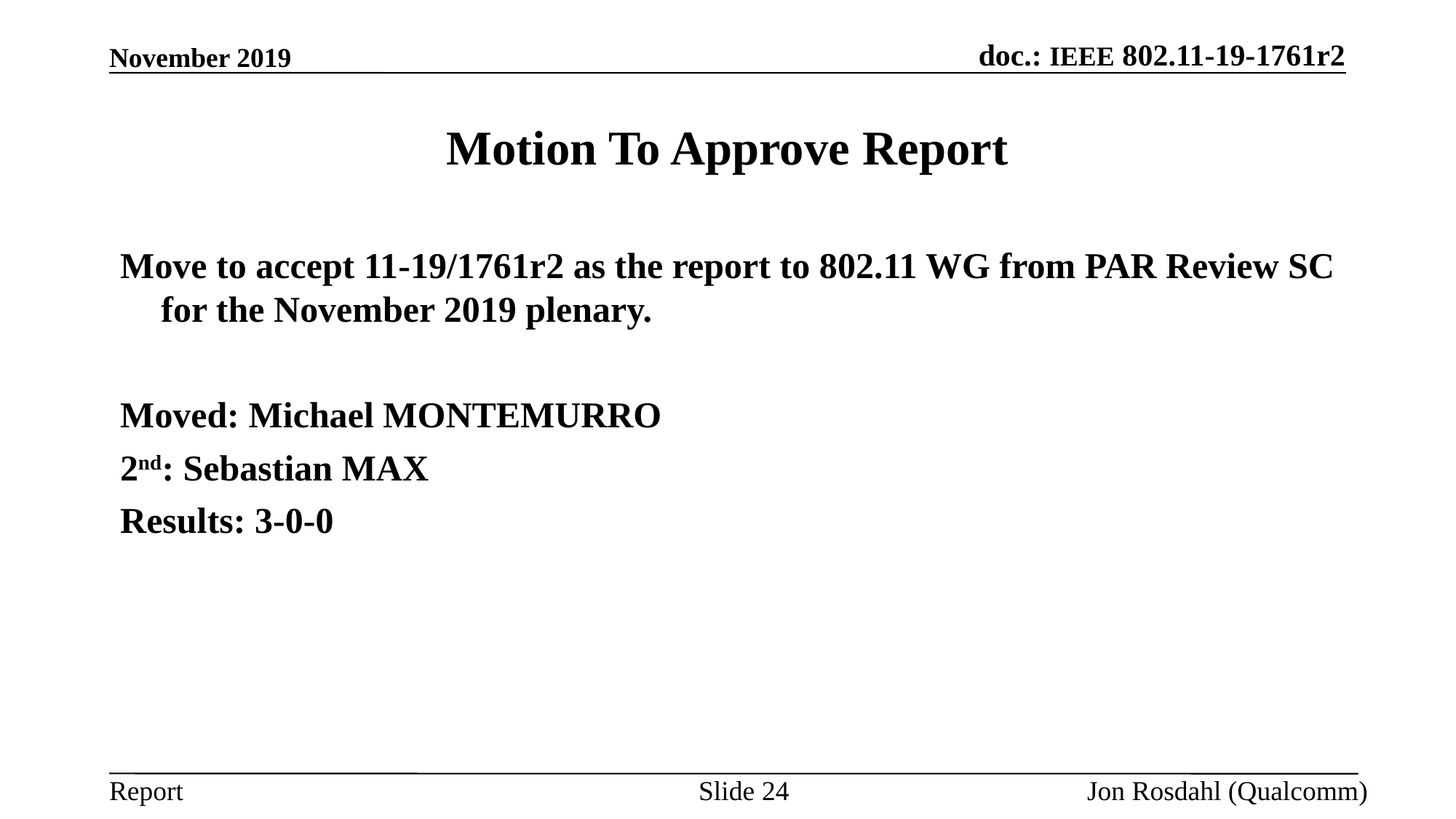

November 2019
# Motion To Approve Report
Move to accept 11-19/1761r2 as the report to 802.11 WG from PAR Review SC for the November 2019 plenary.

Moved: Michael MONTEMURRO
2nd: Sebastian MAX
Results: 3-0-0
Slide 24
Jon Rosdahl (Qualcomm)